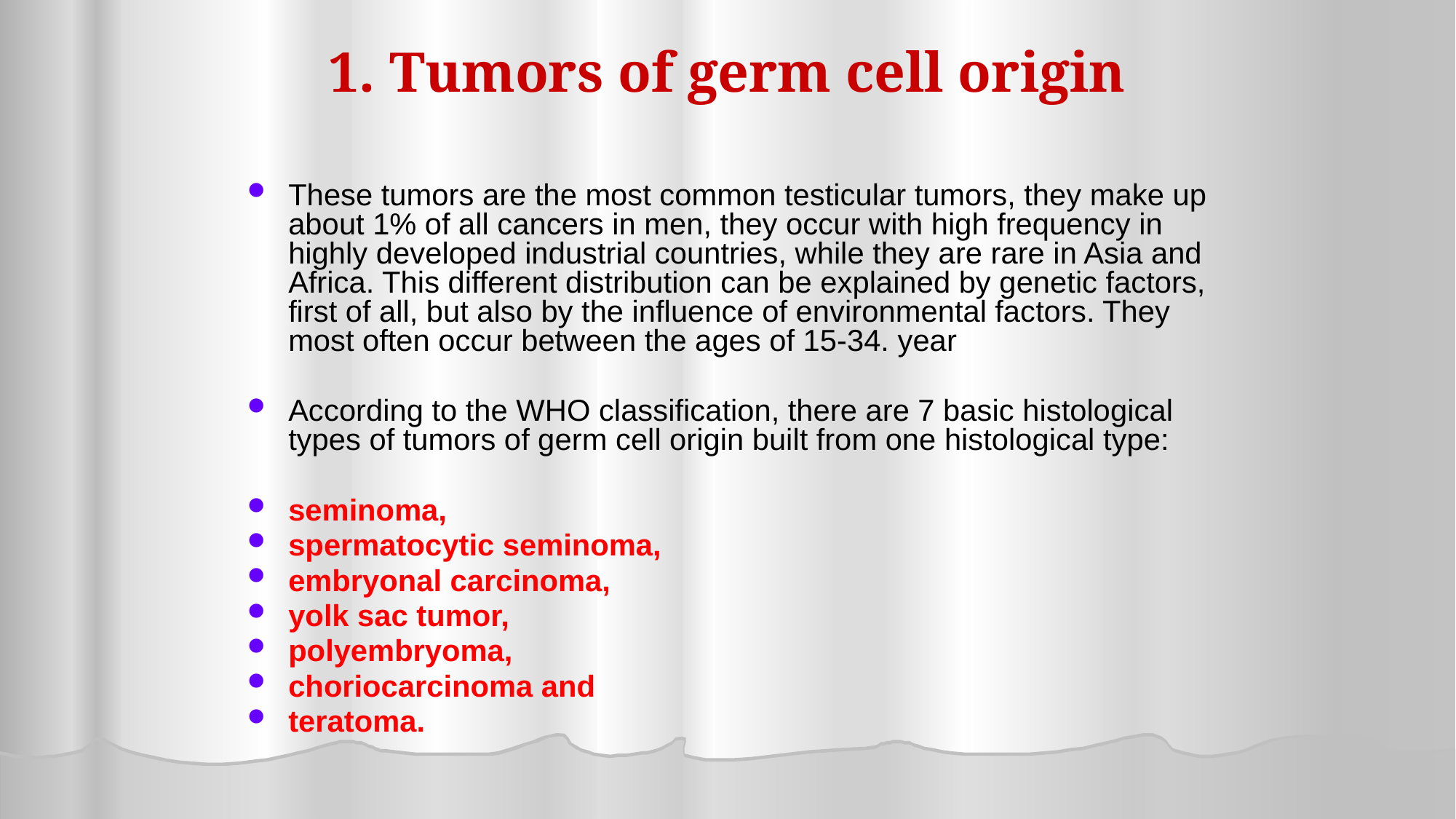

# 1. Tumors of germ cell origin

These tumors are the most common testicular tumors, they make up about 1% of all cancers in men, they occur with high frequency in highly developed industrial countries, while they are rare in Asia and Africa. This different distribution can be explained by genetic factors, first of all, but also by the influence of environmental factors. They most often occur between the ages of 15-34. year

According to the WHO classification, there are 7 basic histological types of tumors of germ cell origin built from one histological type:

seminoma,
spermatocytic seminoma,
embryonal carcinoma,
yolk sac tumor,
polyembryoma,
choriocarcinoma and
teratoma.